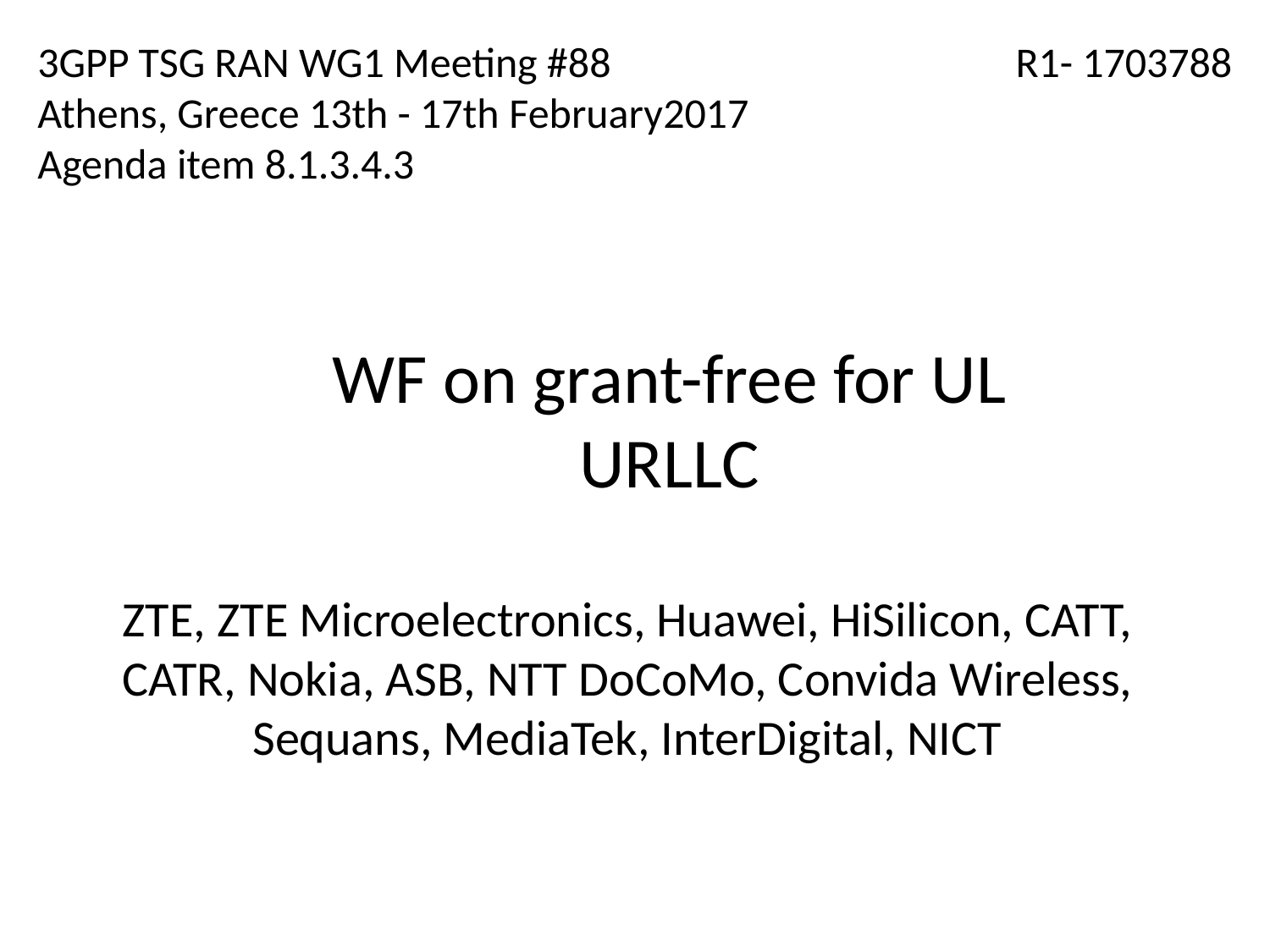

# 3GPP TSG RAN WG1 Meeting #88	                                    R1- 1703788 Athens, Greece 13th - 17th February2017 Agenda item 8.1.3.4.3
WF on grant-free for UL URLLC
ZTE, ZTE Microelectronics, Huawei, HiSilicon, CATT, CATR, Nokia, ASB, NTT DoCoMo, Convida Wireless, Sequans, MediaTek, InterDigital, NICT